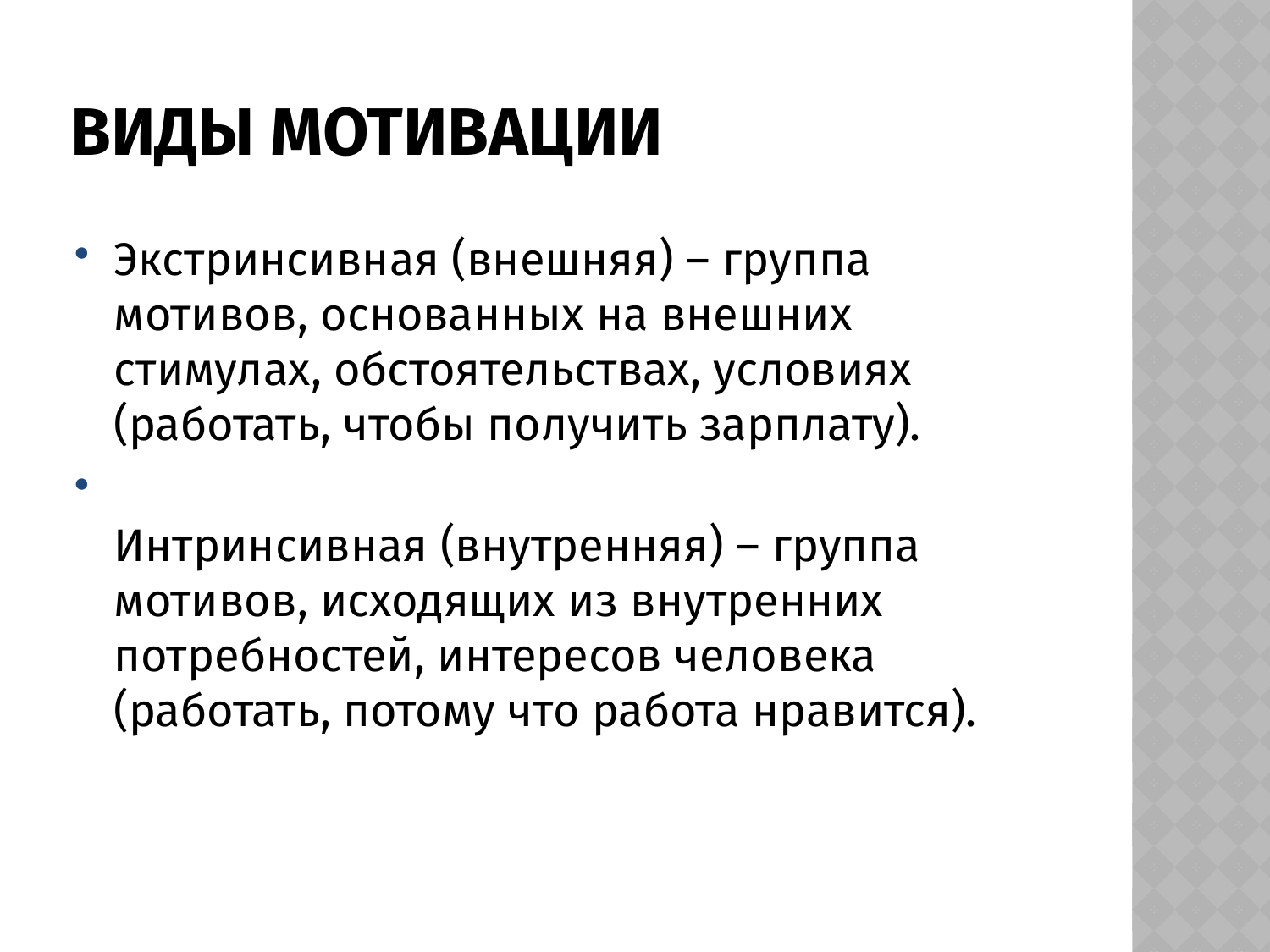

# Виды мотивации
Экстринсивная (внешняя) – группа мотивов, основанных на внешних стимулах, обстоятельствах, условиях (работать, чтобы получить зарплату).
Интринсивная (внутренняя) – группа мотивов, исходящих из внутренних потребностей, интересов человека (работать, потому что работа нравится).